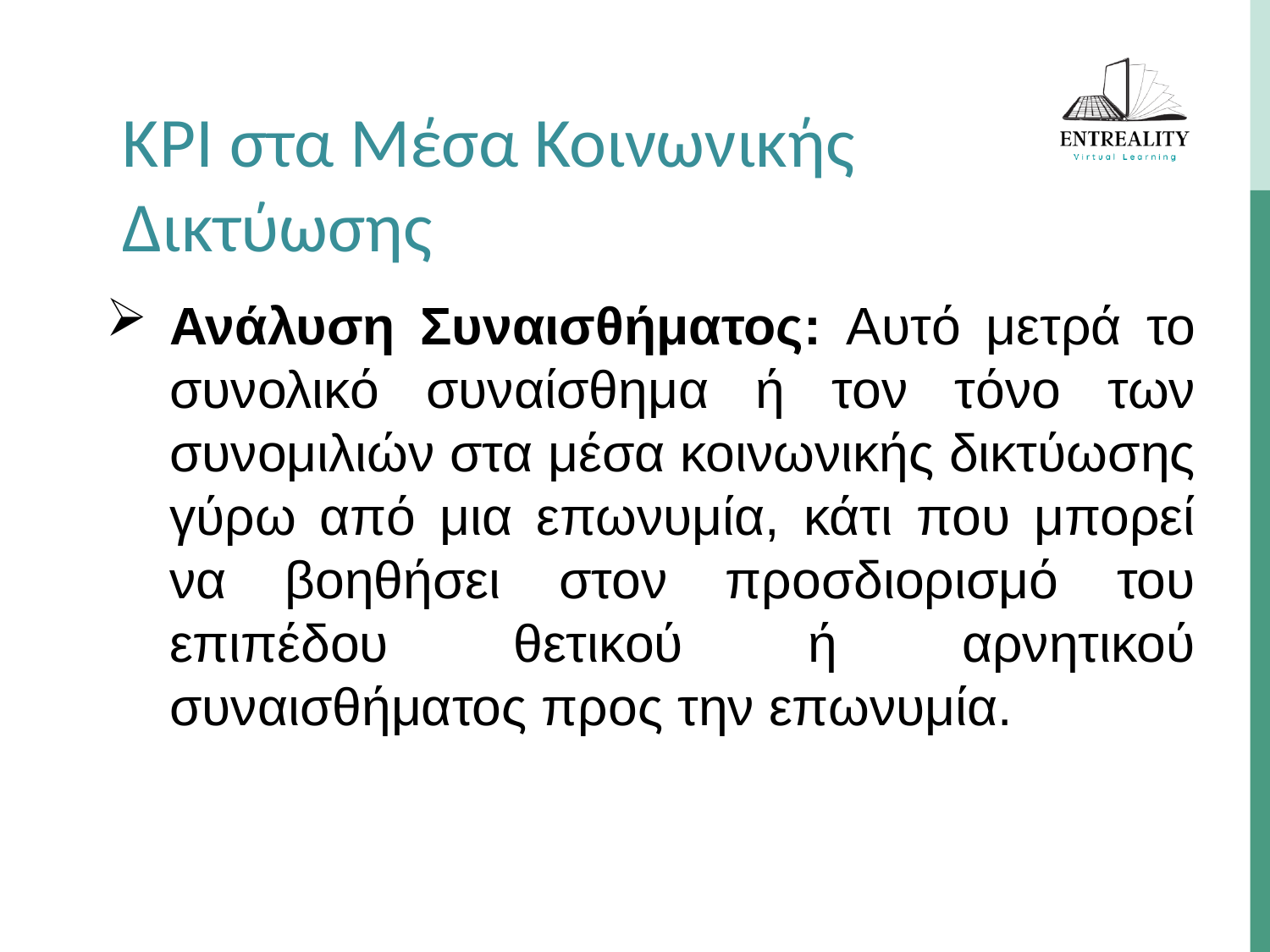

KPI στα Μέσα Κοινωνικής Δικτύωσης

Ανάλυση Συναισθήματος: Αυτό μετρά το συνολικό συναίσθημα ή τον τόνο των συνομιλιών στα μέσα κοινωνικής δικτύωσης γύρω από μια επωνυμία, κάτι που μπορεί να βοηθήσει στον προσδιορισμό του επιπέδου θετικού ή αρνητικού συναισθήματος προς την επωνυμία.